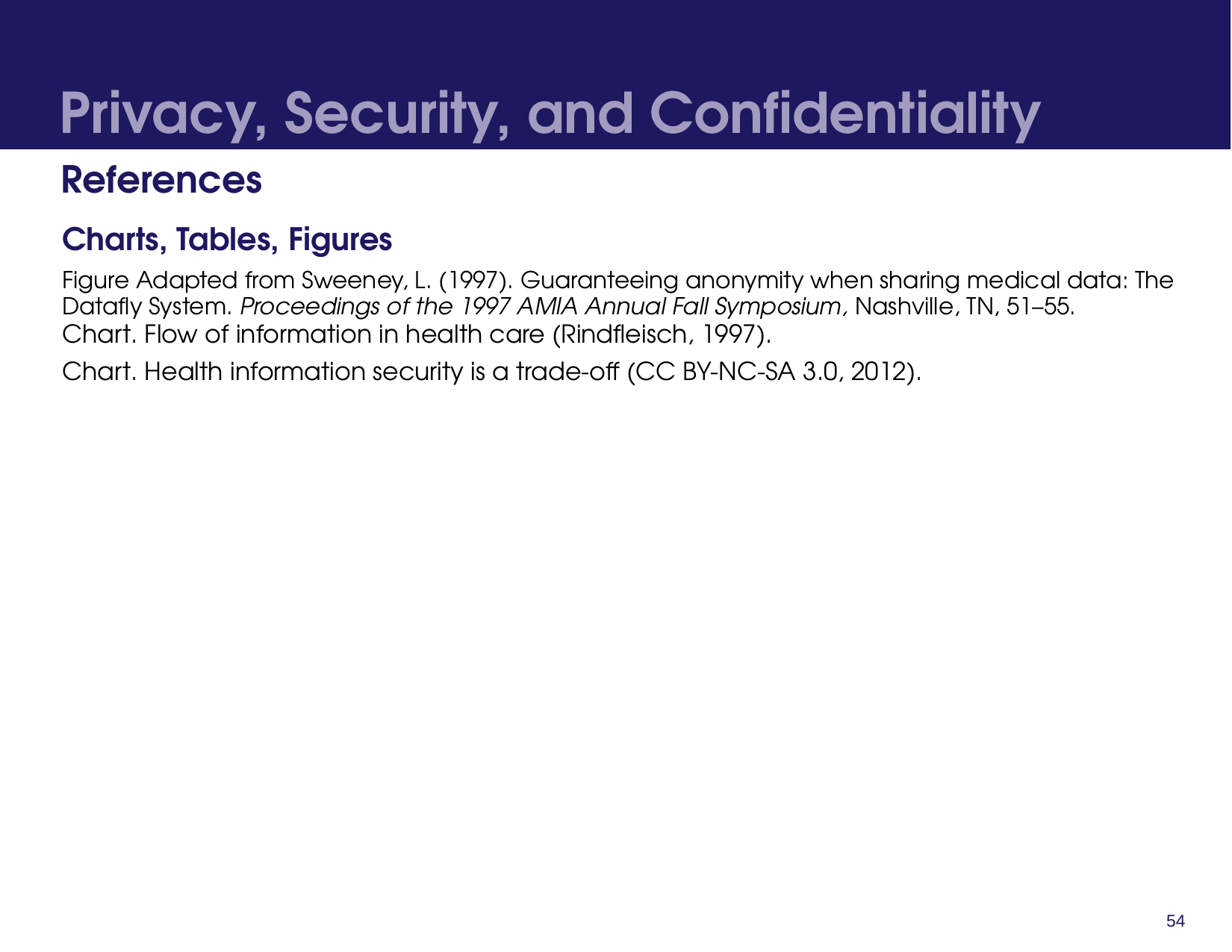

# Privacy, Security, and Confidentiality
References
Charts, Tables, Figures
Figure Adapted from Sweeney, L. (1997). Guaranteeing anonymity when sharing medical data: The Datafly System. Proceedings of the 1997 AMIA Annual Fall Symposium, Nashville, TN, 51–55.
Chart. Flow of information in health care (Rindfleisch, 1997).
Chart. Health information security is a trade-off (CC BY-NC-SA 3.0, 2012).

54